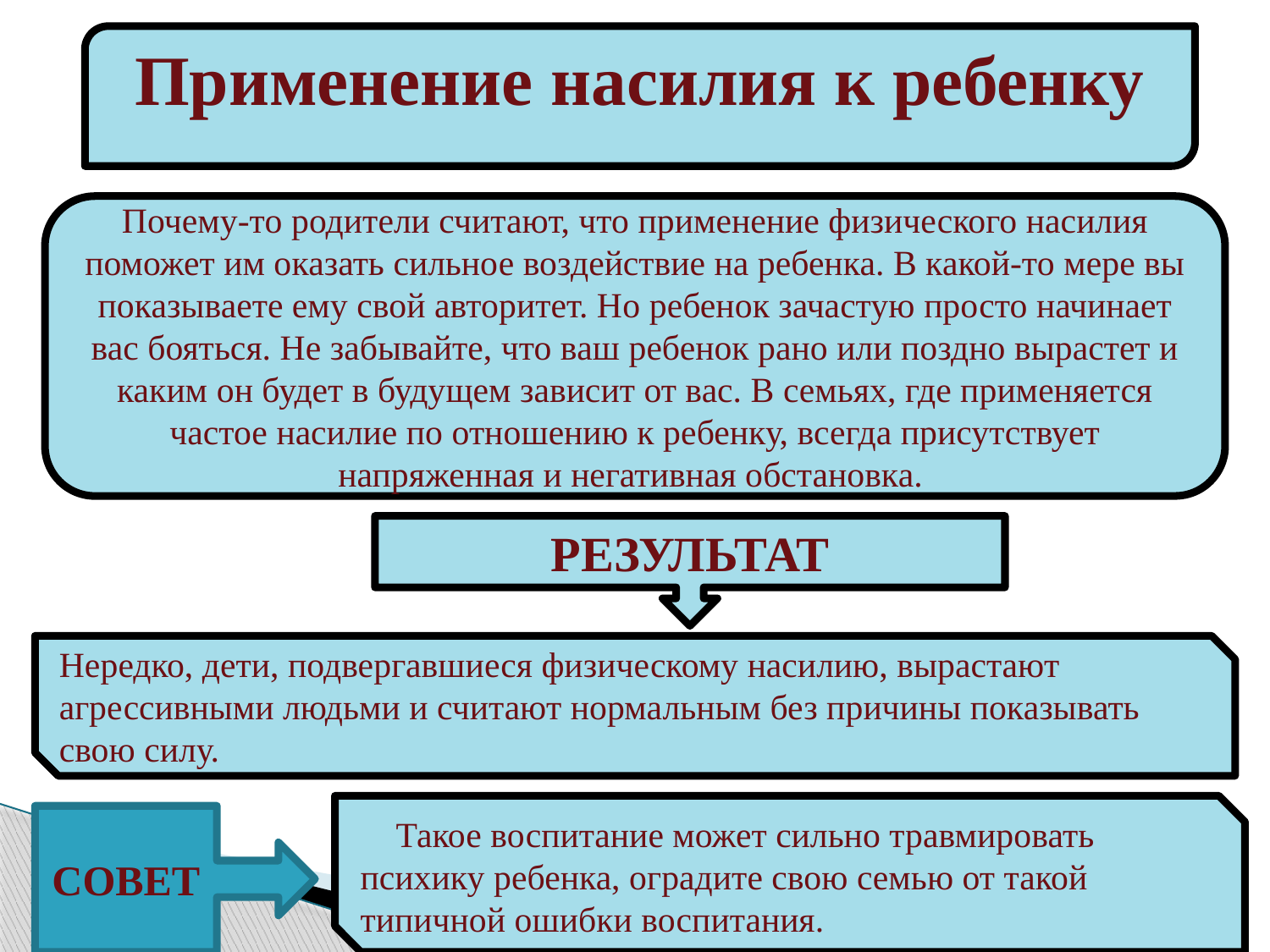

Применение насилия к ребенку

Почему-то родители считают, что применение физического насилия поможет им оказать сильное воздействие на ребенка. В какой-то мере вы показываете ему свой авторитет. Но ребенок зачастую просто начинает вас бояться. Не забывайте, что ваш ребенок рано или поздно вырастет и каким он будет в будущем зависит от вас. В семьях, где применяется частое насилие по отношению к ребенку, всегда присутствует напряженная и негативная обстановка.
РЕЗУЛЬТАТ
Нередко, дети, подвергавшиеся физическому насилию, вырастают агрессивными людьми и считают нормальным без причины показывать свою силу.

    Такое воспитание может сильно травмировать психику ребенка, оградите свою семью от такой типичной ошибки воспитания.

СОВЕТ